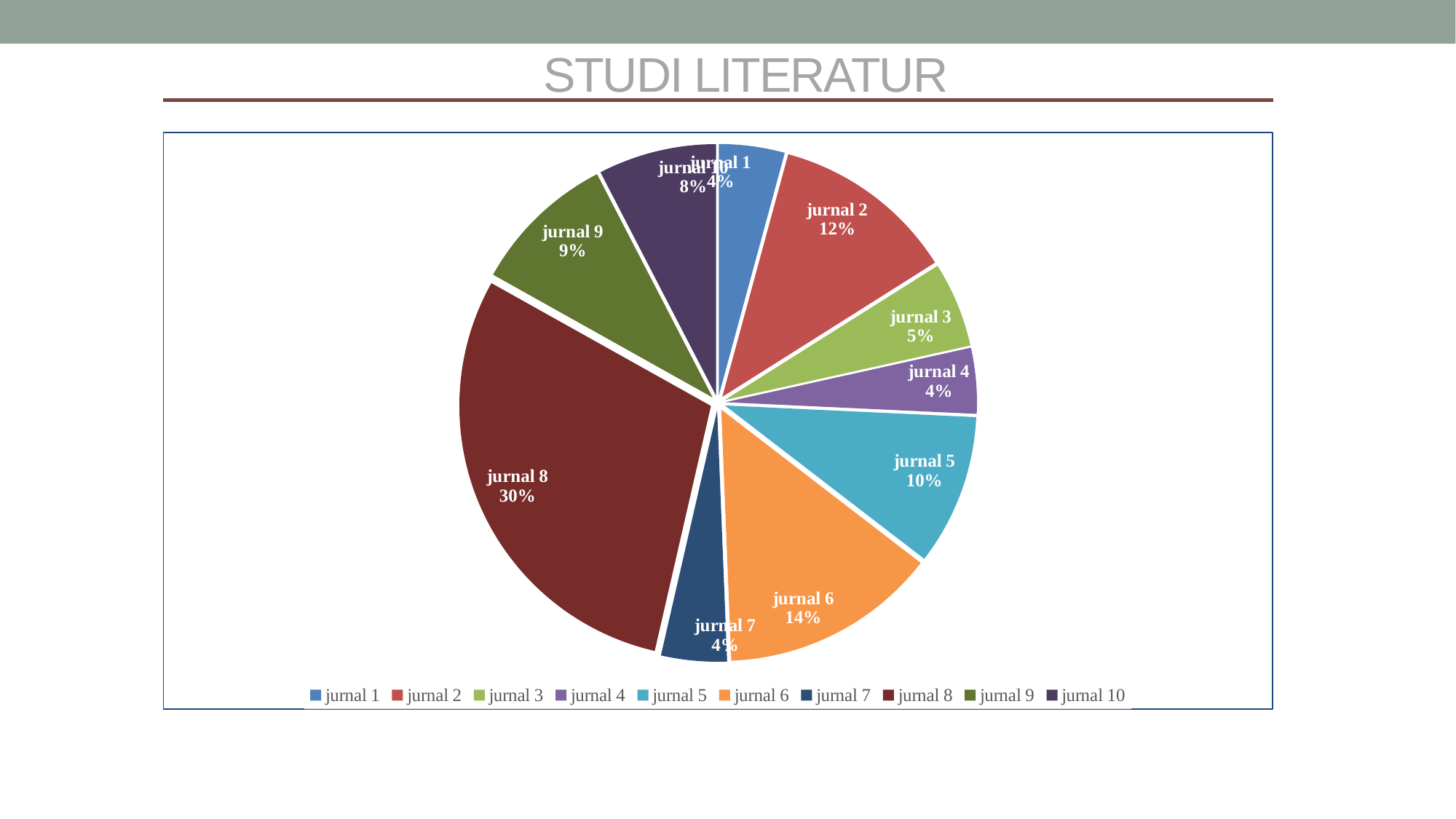

# STUDI LITERATUR

### Chart

| Category |  |
|---|---|
| jurnal 1 | 10.0 |
| jurnal 2 | 28.0 |
| jurnal 3 | 13.0 |
| jurnal 4 | 10.0 |
| jurnal 5 | 23.0 |
| jurnal 6 | 33.0 |
| jurnal 7 | 10.0 |
| jurnal 8 | 70.0 |
| jurnal 9 | 22.0 |
| jurnal 10 | 18.0 |